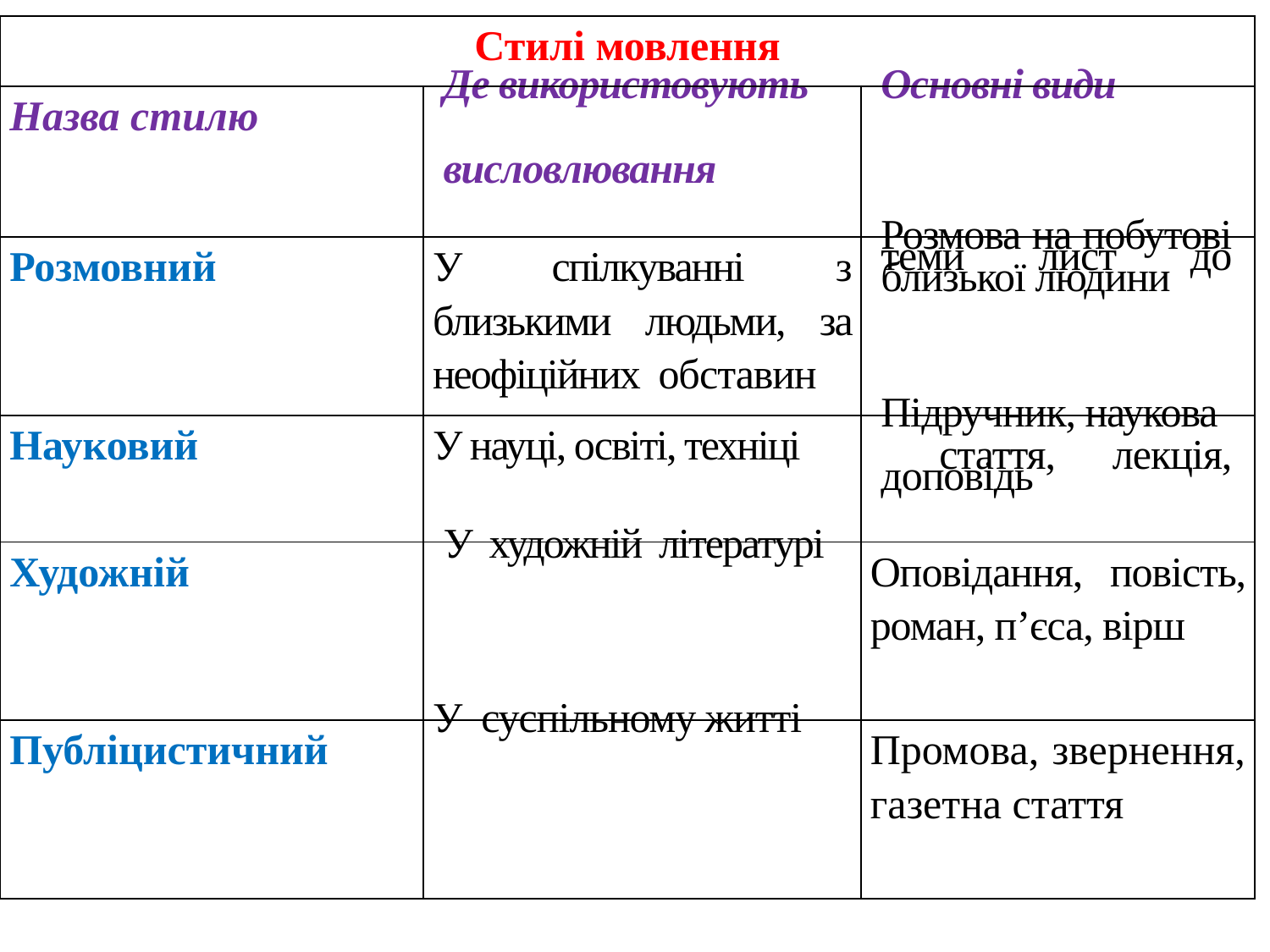

| Стилі мовлення |  |  |
| --- | --- | --- |
| Назва стилю | Де використовують висловлювання | Основні види |
| Розмовний | У спілкуванні з близькими людьми, за неофіційних обставин | Розмова на побутові теми лист до близької людини |
| Науковий | У науці, освіті, техніці | Підручник, наукова стаття, лекція, доповідь |
| Художній | У художній літературі | Оповідання, повість, роман, п’єса, вірш |
| Публіцистичний | У суспільному житті | Промова, звернення, газетна стаття |